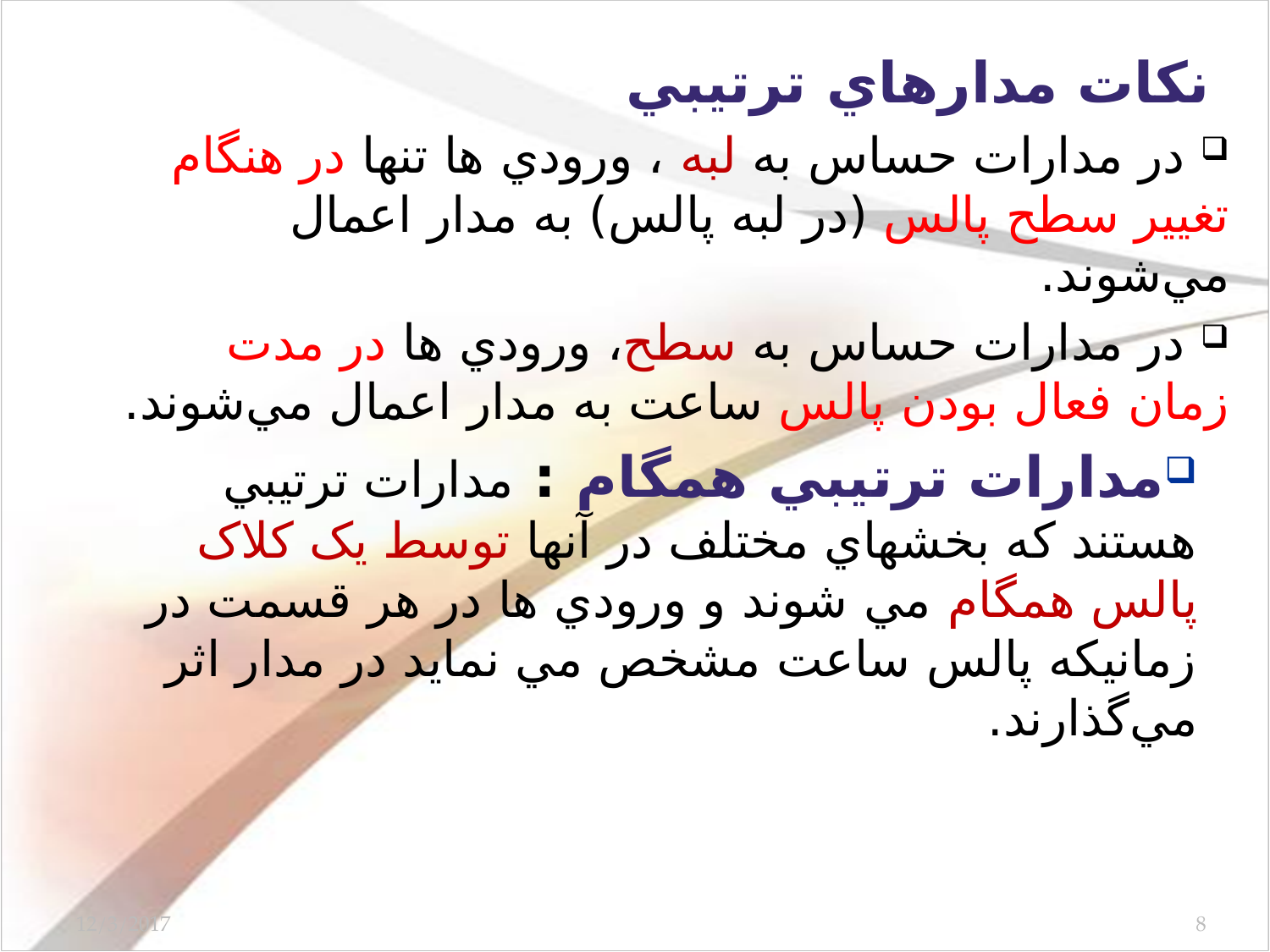

نکات مدارهاي ترتيبي
 در مدارات حساس به لبه ، ورودي ها تنها در هنگام تغيير سطح پالس (در لبه پالس) به مدار اعمال مي‌شوند.
 در مدارات حساس به سطح، ورودي ها در مدت زمان فعال بودن پالس ساعت به مدار اعمال مي‌شوند.
مدارات ترتيبي همگام : مدارات ترتيبي هستند که بخشهاي مختلف در آنها توسط يک کلاک پالس همگام مي شوند و ورودي ها در هر قسمت در زمانيکه پالس ساعت مشخص مي نمايد در مدار اثر مي‌گذارند.
12/3/2017
8